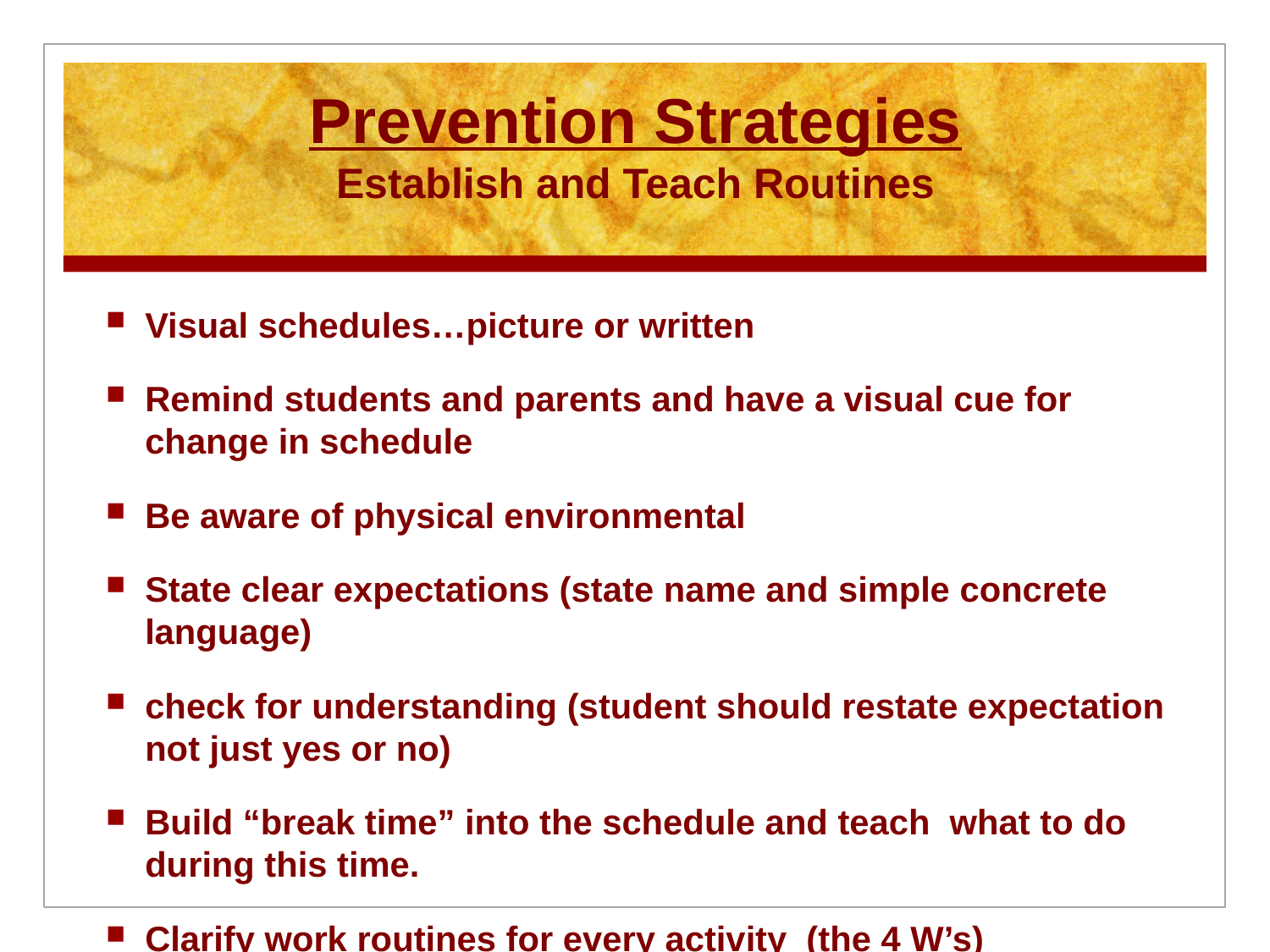

#
Prevention Strategies
Establish and Teach Routines
Visual schedules…picture or written
Remind students and parents and have a visual cue for change in schedule
Be aware of physical environmental
State clear expectations (state name and simple concrete language)
check for understanding (student should restate expectation not just yes or no)
Build “break time” into the schedule and teach  what to do during this time.
Clarify work routines for every activity  (the 4 W’s)